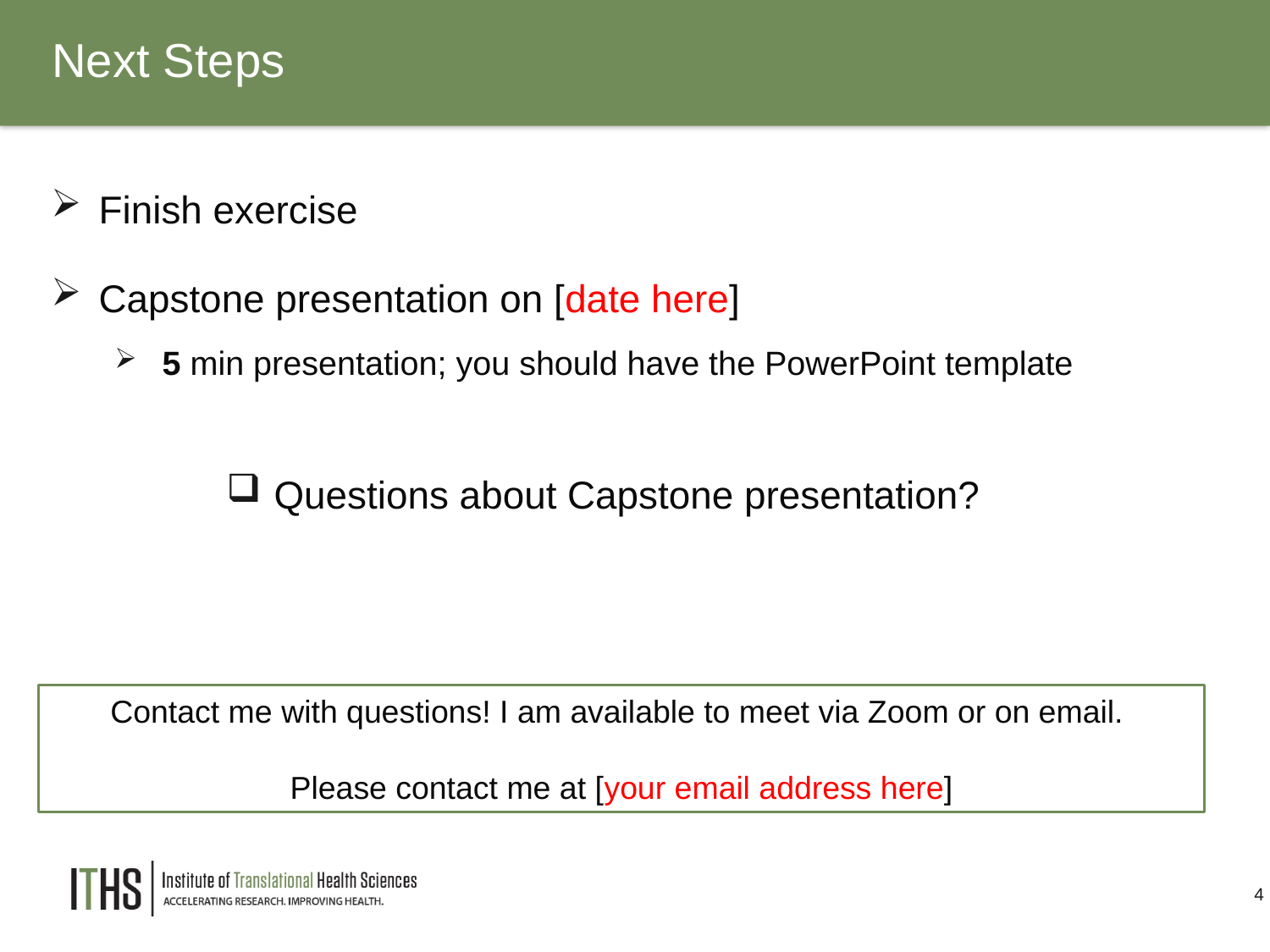

# Next Steps
Finish exercise
Capstone presentation on [date here]
5 min presentation; you should have the PowerPoint template

Questions about Capstone presentation?

Contact me with questions! I am available to meet via Zoom or on email.

Please contact me at [your email address here]